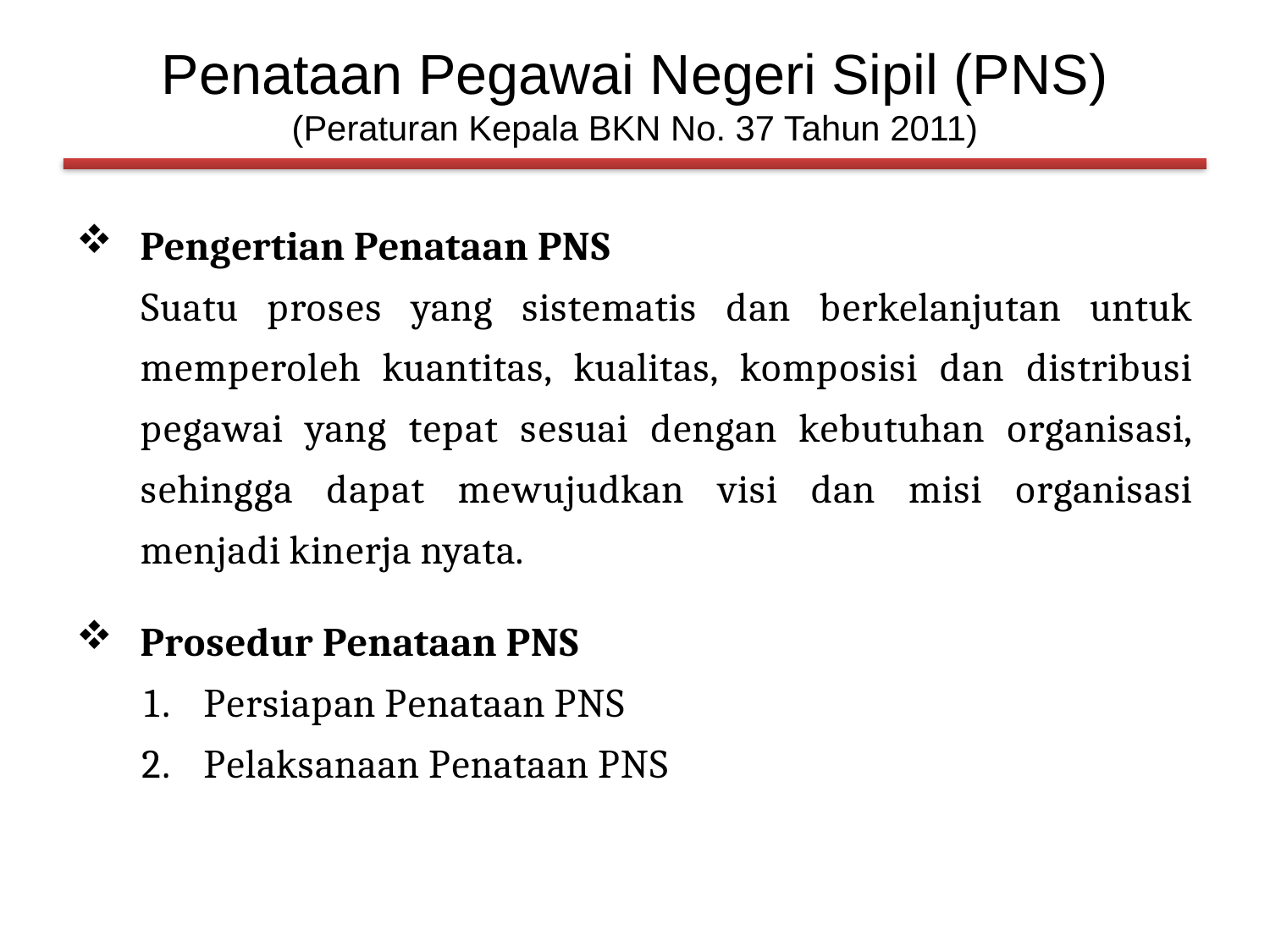

# Penataan Pegawai Negeri Sipil (PNS) (Peraturan Kepala BKN No. 37 Tahun 2011)

Pengertian Penataan PNS
Suatu proses yang sistematis dan berkelanjutan untuk memperoleh kuantitas, kualitas, komposisi dan distribusi pegawai yang tepat sesuai dengan kebutuhan organisasi, sehingga dapat mewujudkan visi dan misi organisasi menjadi kinerja nyata.

Prosedur Penataan PNS
Persiapan Penataan PNS
Pelaksanaan Penataan PNS